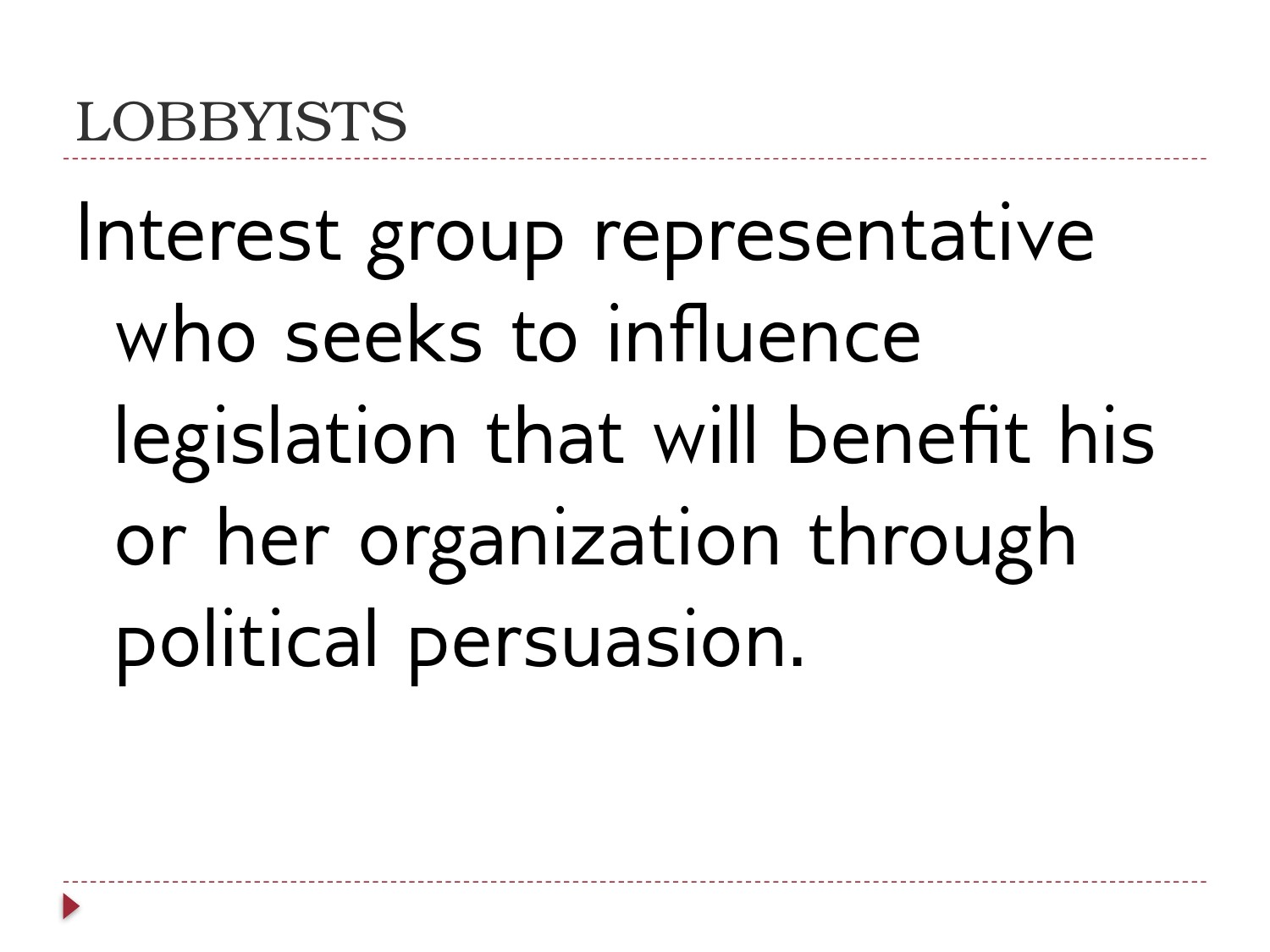

# LOBBYISTS
Interest group representative who seeks to influence legislation that will benefit his or her organization through political persuasion.